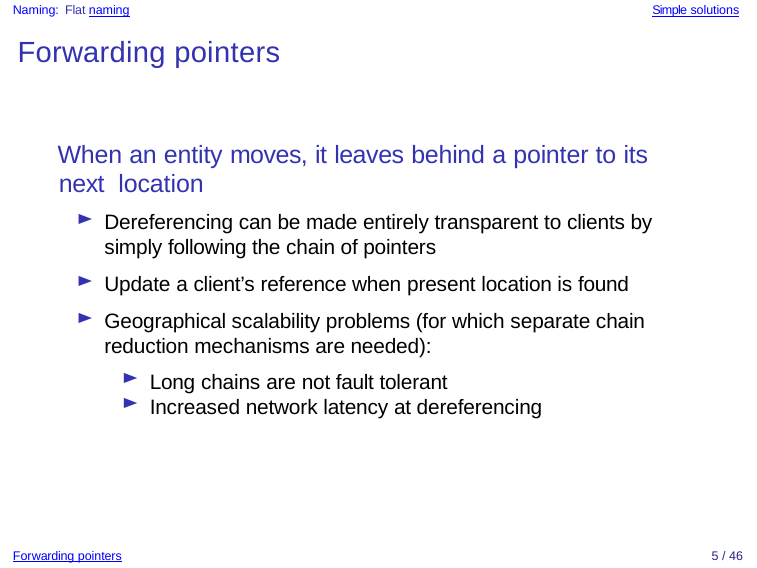

Naming: Flat naming
Simple solutions
Forwarding pointers
When an entity moves, it leaves behind a pointer to its next  location
Dereferencing can be made entirely transparent to clients by  simply following the chain of pointers
Update a client’s reference when present location is found
Geographical scalability problems (for which separate chain  reduction mechanisms are needed):
Long chains are not fault tolerant
Increased network latency at dereferencing
Forwarding pointers
5 / 46